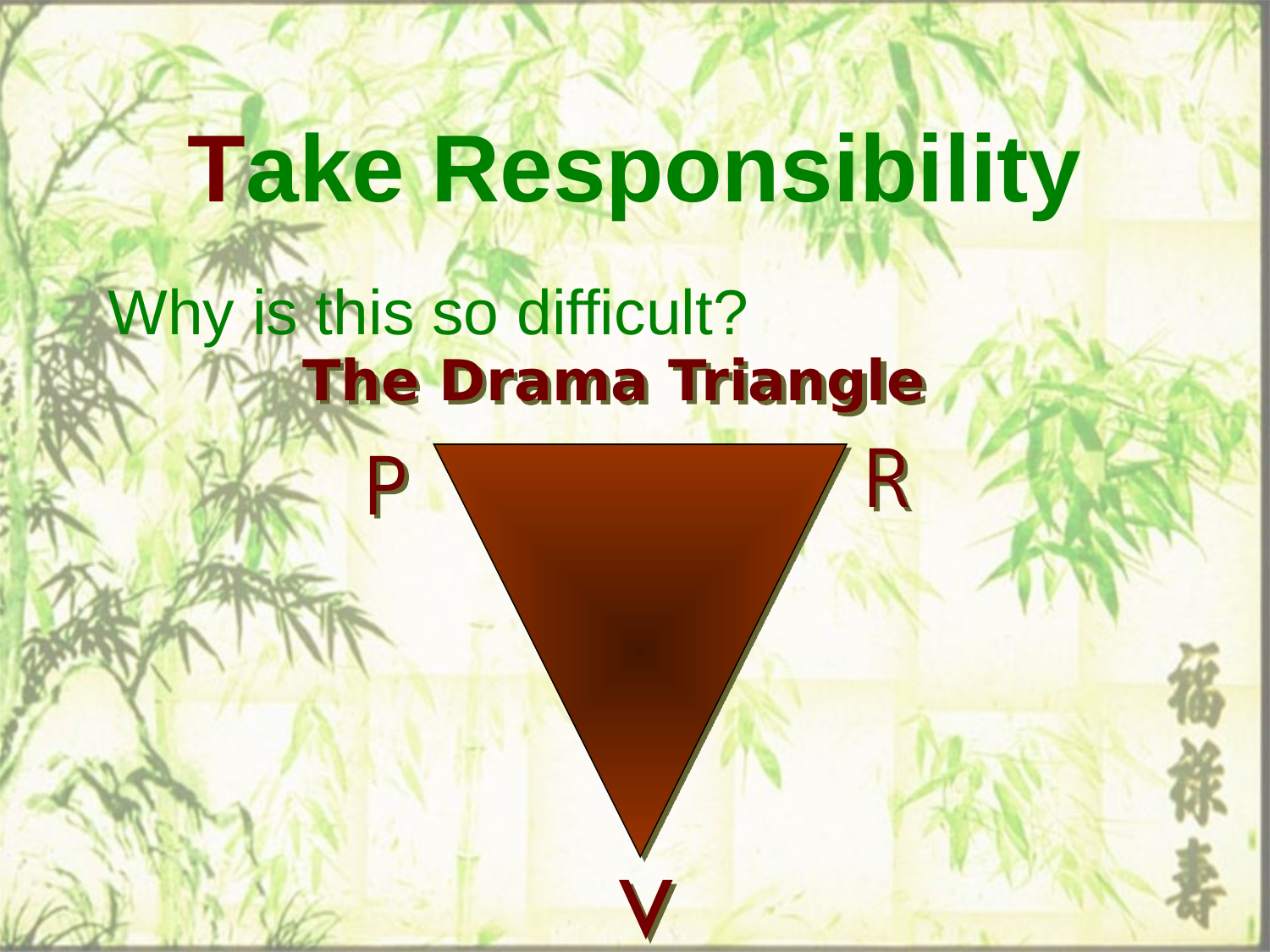

# Take Responsibility
Why is this so difficult?

The Drama Triangle

R
P

V